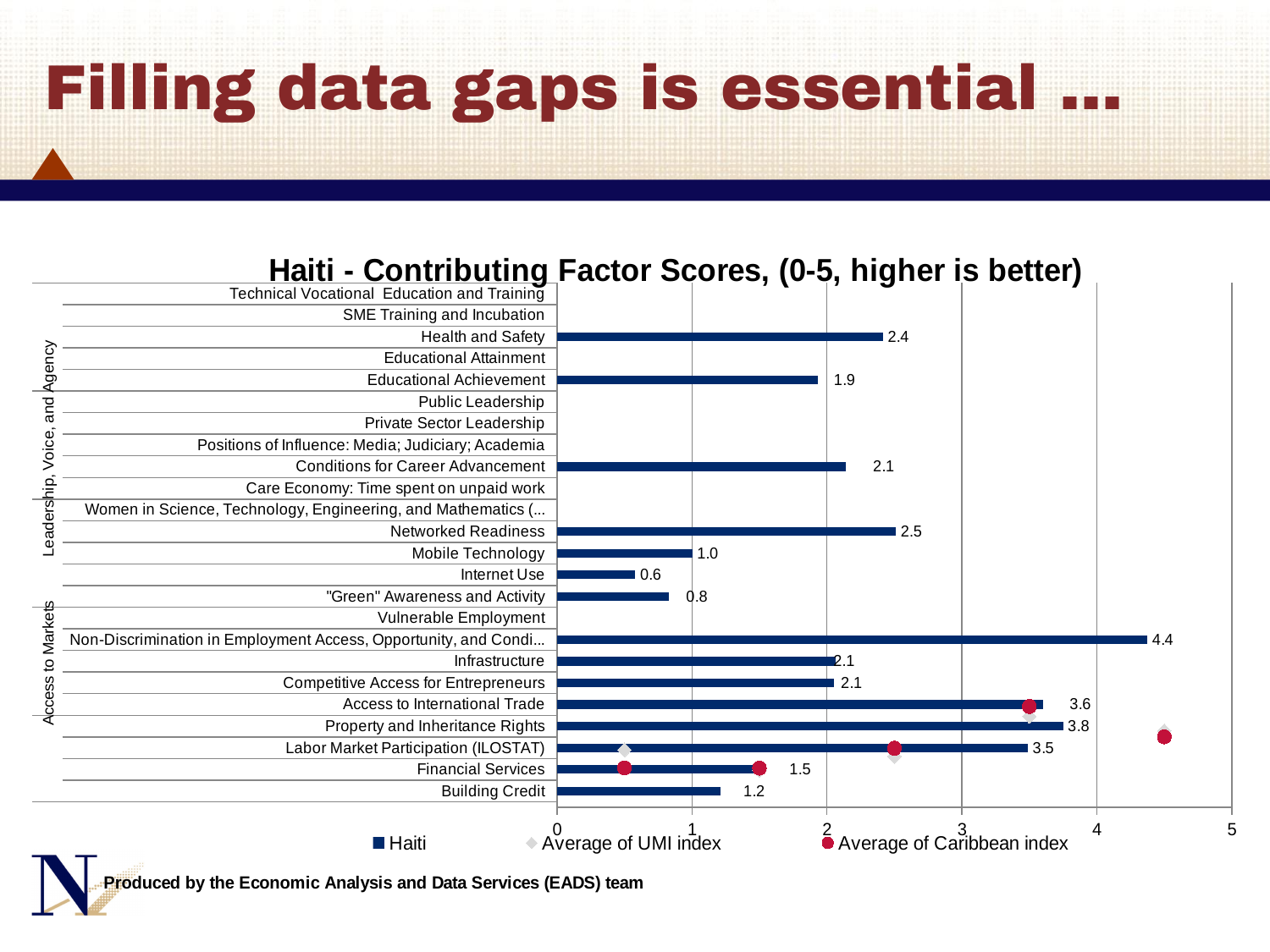

# Filling data gaps is essential …

### Chart: Haiti - Contributing Factor Scores, (0-5, higher is better)

| Category | Haiti | Average of Caribbean index | Average of UMI index |
|---|---|---|---|
| Building Credit | 1.210238961861054 | 0.5 | 0.5 |
| Financial Services | 1.525230691714043 | 1.5 | 1.5 |
| Labor Market Participation (ILOSTAT) | 3.48829194460563 | 2.5 | 2.5 |
| Property and Inheritance Rights | 3.75 | 3.5 | 3.5 |
| Access to International Trade | 3.6 | 4.5 | 4.5 |
| Competitive Access for Entrepreneurs | 2.054866357142858 | 5.5 | 5.5 |
| Infrastructure | 2.06625 | 6.5 | 6.5 |
| Non-Discrimination in Employment Access, Opportunity, and Conditions | 4.375 | 7.5 | 7.5 |
| Vulnerable Employment | None | 8.5 | 8.5 |
| "Green" Awareness and Activity | 0.8267 | 9.5 | 9.5 |
| Internet Use | 0.580684596577017 | 10.5 | 10.5 |
| Mobile Technology | 1.002931761418244 | 11.5 | 11.5 |
| Networked Readiness | 2.510842731474949 | 12.5 | 12.5 |
| Women in Science, Technology, Engineering, and Mathematics (STEM) | None | 13.5 | 13.5 |
| Care Economy: Time spent on unpaid work | None | 14.5 | 14.5 |
| Conditions for Career Advancement | 2.142857142857143 | 15.5 | 15.5 |
| Positions of Influence: Media; Judiciary; Academia | None | 16.5 | 16.5 |
| Private Sector Leadership | None | 17.5 | 17.5 |
| Public Leadership | None | 18.5 | 18.5 |
| Educational Achievement | 1.934041785714286 | 19.5 | 19.5 |
| Educational Attainment | None | 20.5 | 20.5 |
| Health and Safety | 2.414942168729148 | 21.5 | 21.5 |
| SME Training and Incubation | None | 22.5 | 22.5 |
| Technical Vocational  Education and Training | None | 23.5 | 23.5 |